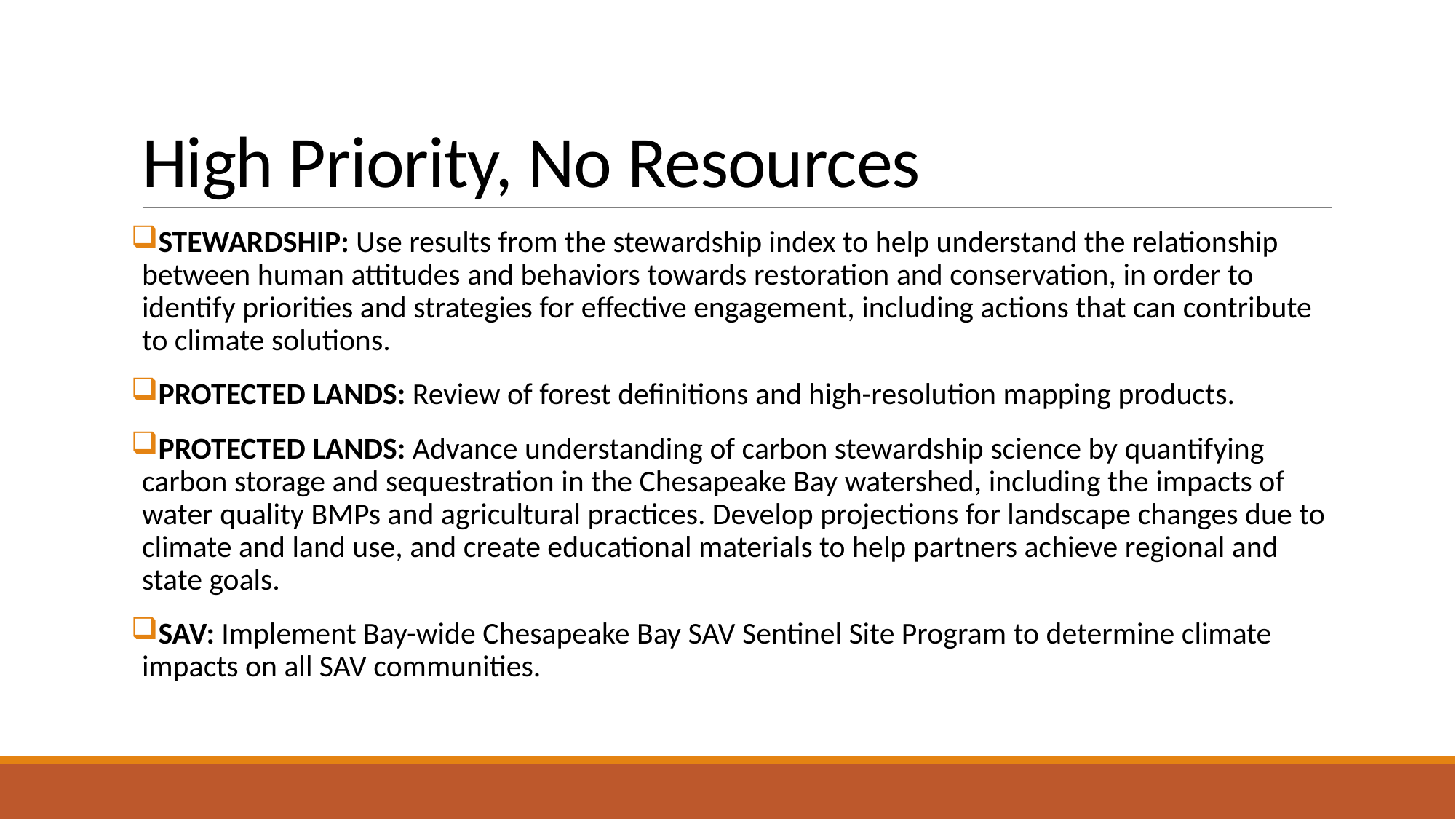

# High Priority, No Resources
STEWARDSHIP: Use results from the stewardship index to help understand the relationship between human attitudes and behaviors towards restoration and conservation, in order to identify priorities and strategies for effective engagement, including actions that can contribute to climate solutions.
PROTECTED LANDS: Review of forest definitions and high-resolution mapping products.
PROTECTED LANDS: Advance understanding of carbon stewardship science by quantifying carbon storage and sequestration in the Chesapeake Bay watershed, including the impacts of water quality BMPs and agricultural practices. Develop projections for landscape changes due to climate and land use, and create educational materials to help partners achieve regional and state goals.
SAV: Implement Bay-wide Chesapeake Bay SAV Sentinel Site Program to determine climate impacts on all SAV communities.